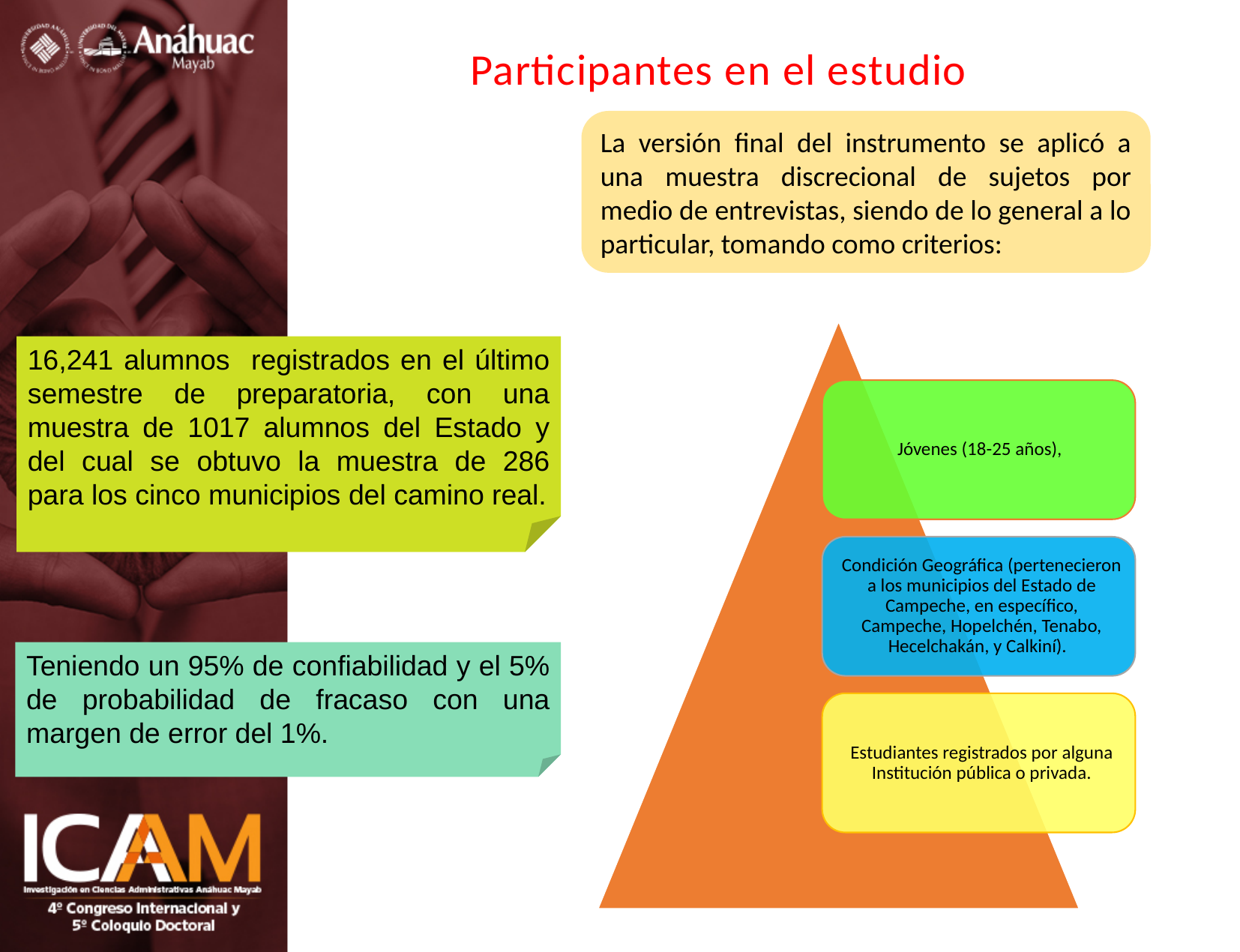

Participantes en el estudio
La versión final del instrumento se aplicó a una muestra discrecional de sujetos por medio de entrevistas, siendo de lo general a lo particular, tomando como criterios:
Jóvenes (18-25 años),
Condición Geográfica (pertenecieron a los municipios del Estado de Campeche, en específico, Campeche, Hopelchén, Tenabo, Hecelchakán, y Calkiní).
Estudiantes registrados por alguna Institución pública o privada.
16,241 alumnos  registrados en el último semestre de preparatoria, con una muestra de 1017 alumnos del Estado y del cual se obtuvo la muestra de 286 para los cinco municipios del camino real.
Teniendo un 95% de confiabilidad y el 5% de probabilidad de fracaso con una margen de error del 1%.